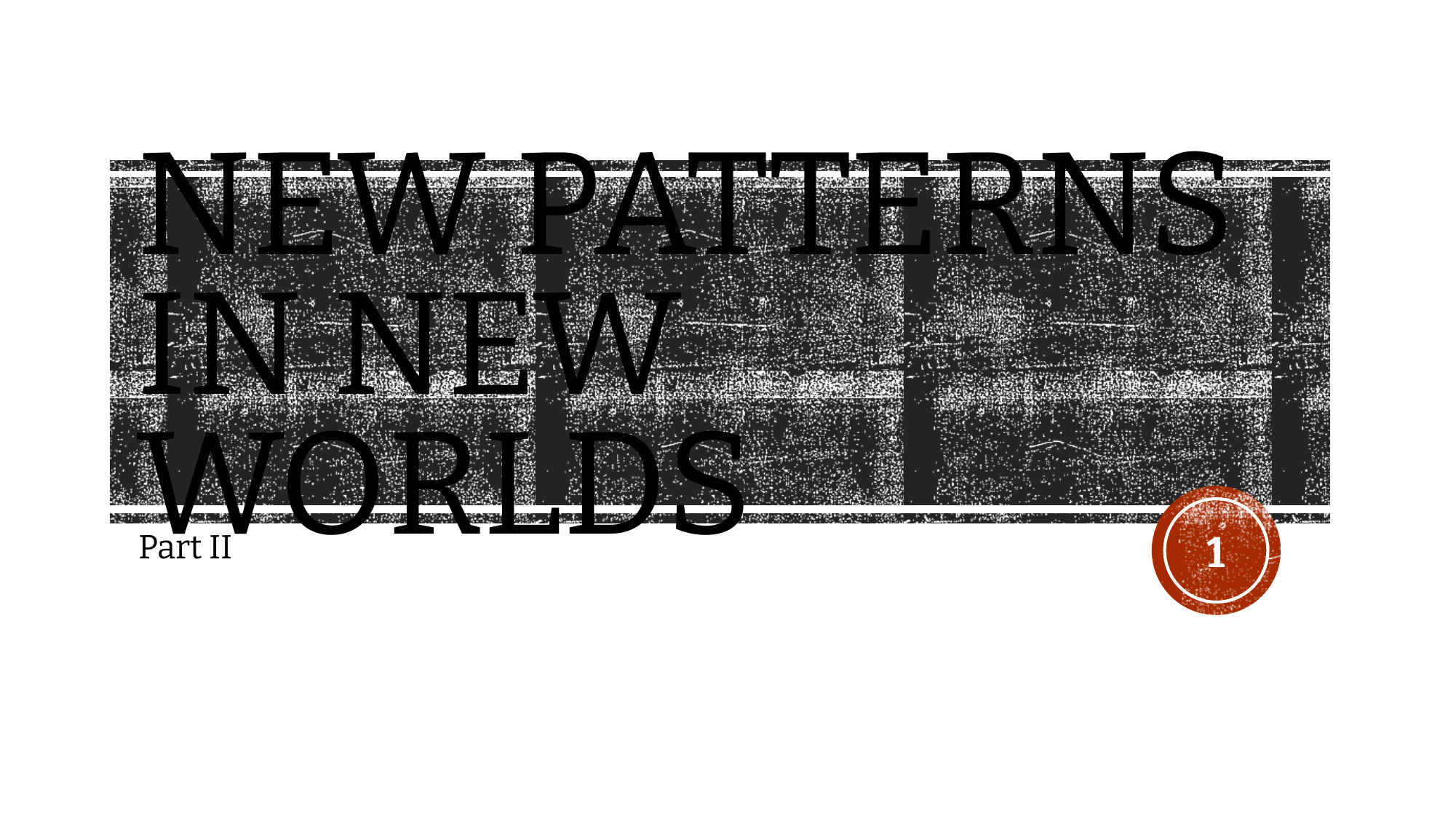

# New Patterns in New Worlds
1
Part II